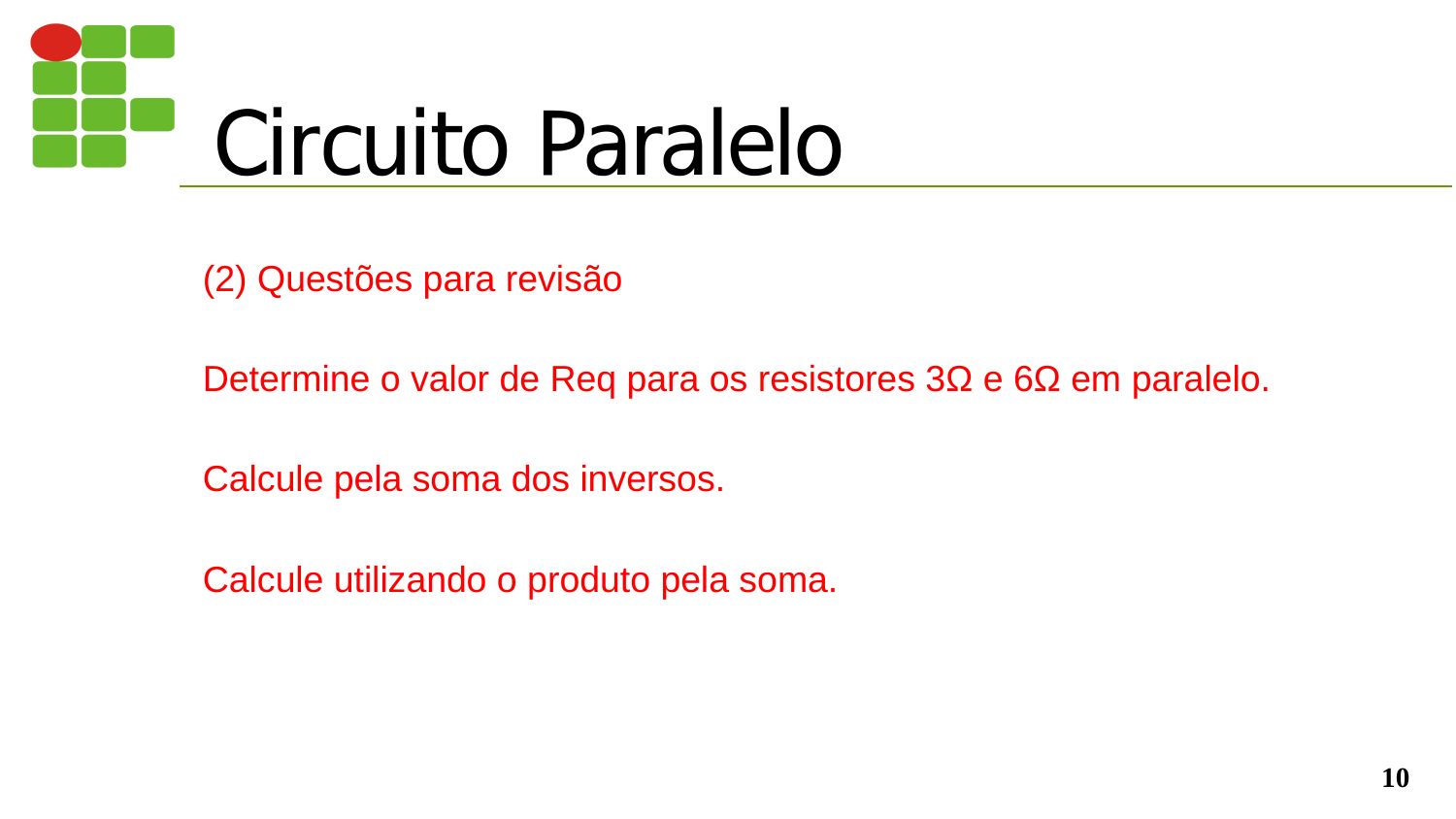

# Circuito Paralelo
(2) Questões para revisão

Determine o valor de Req para os resistores 3Ω e 6Ω em paralelo.

Calcule pela soma dos inversos.

Calcule utilizando o produto pela soma.

10